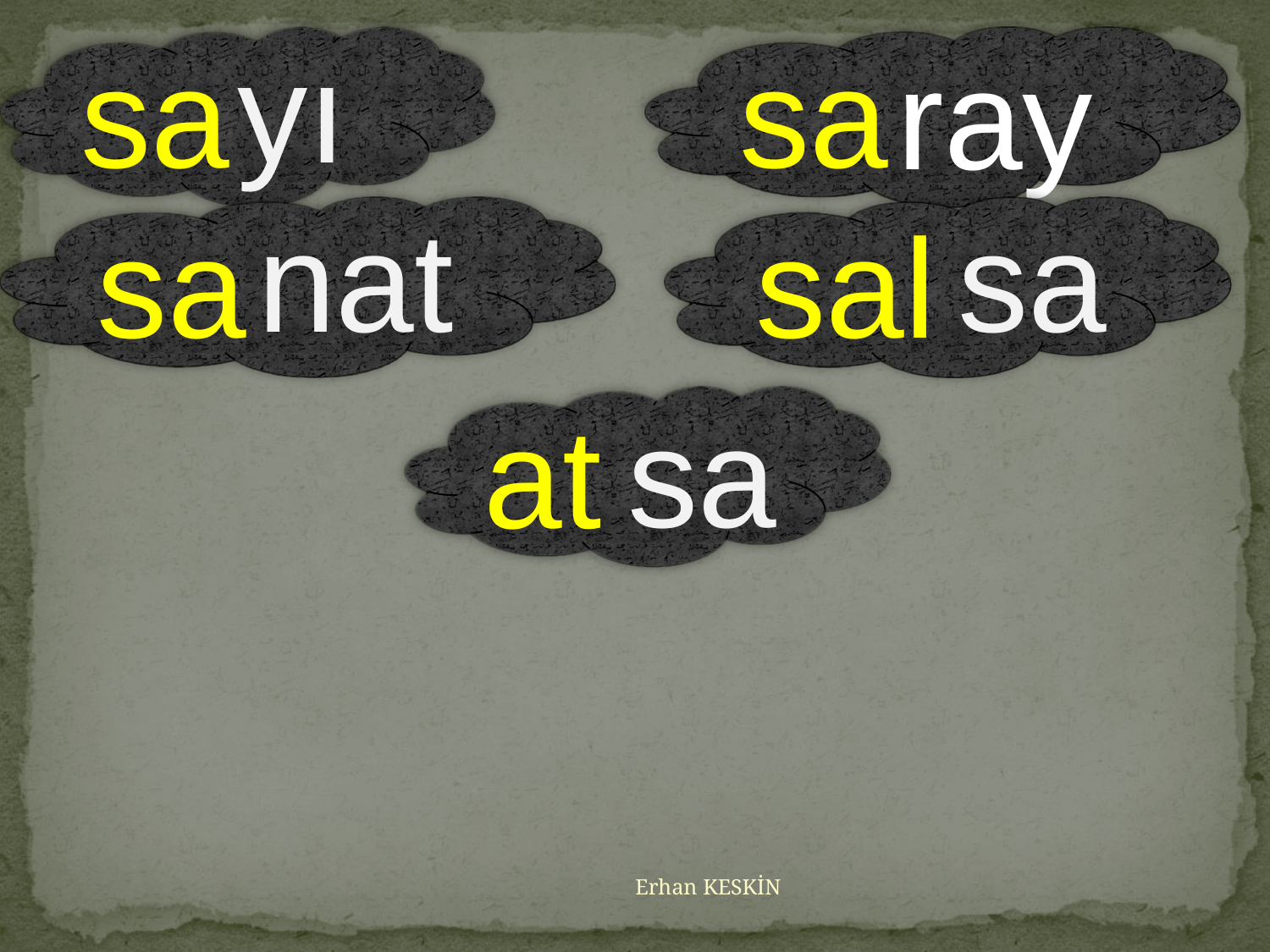

sa
yı
sa
ray
sa
nat
sal
sa
at
sa
Erhan KESKİN